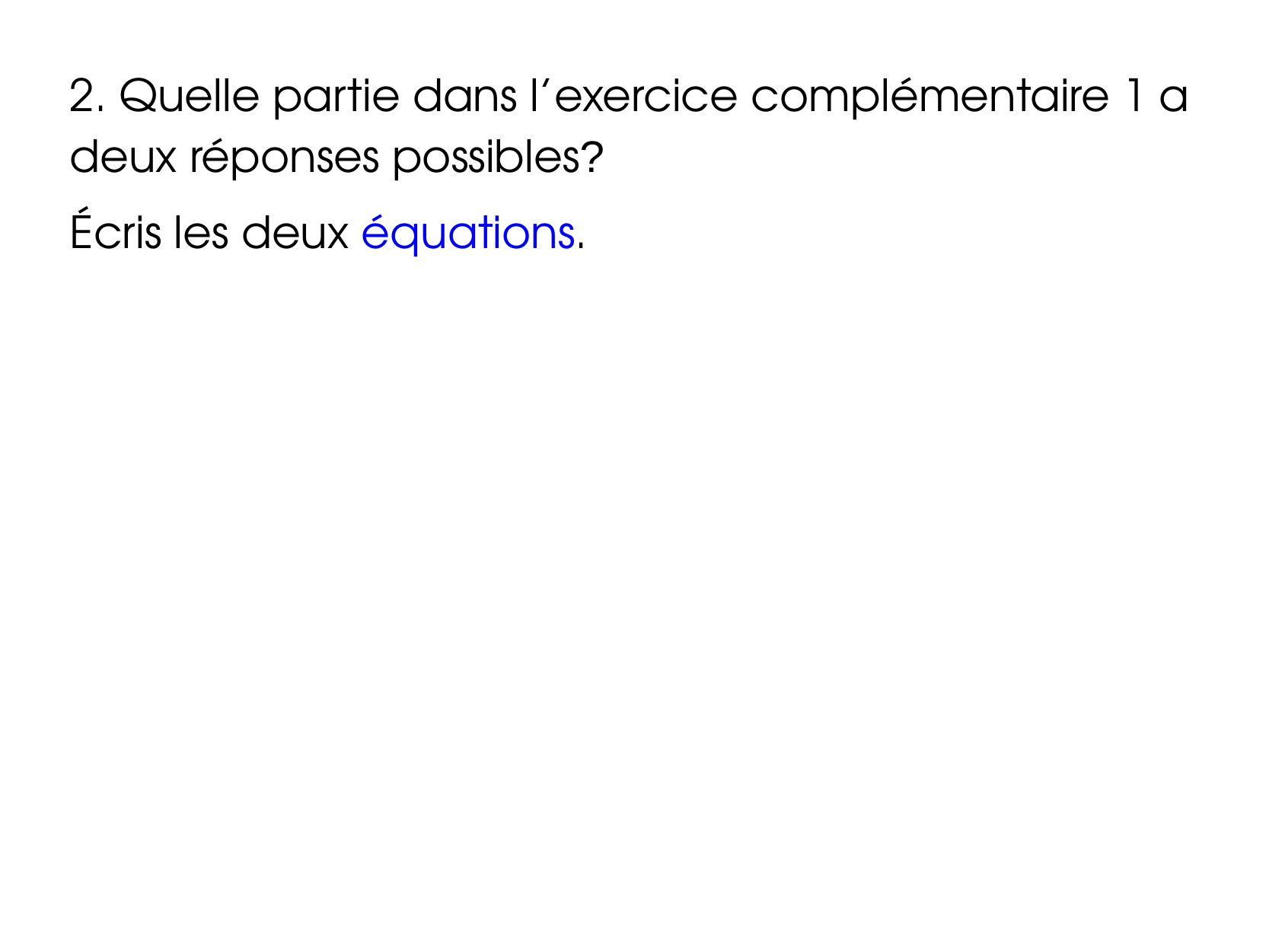

2. Quelle partie dans l’exercice complémentaire 1 a deux réponses possibles?
Écris les deux équations.